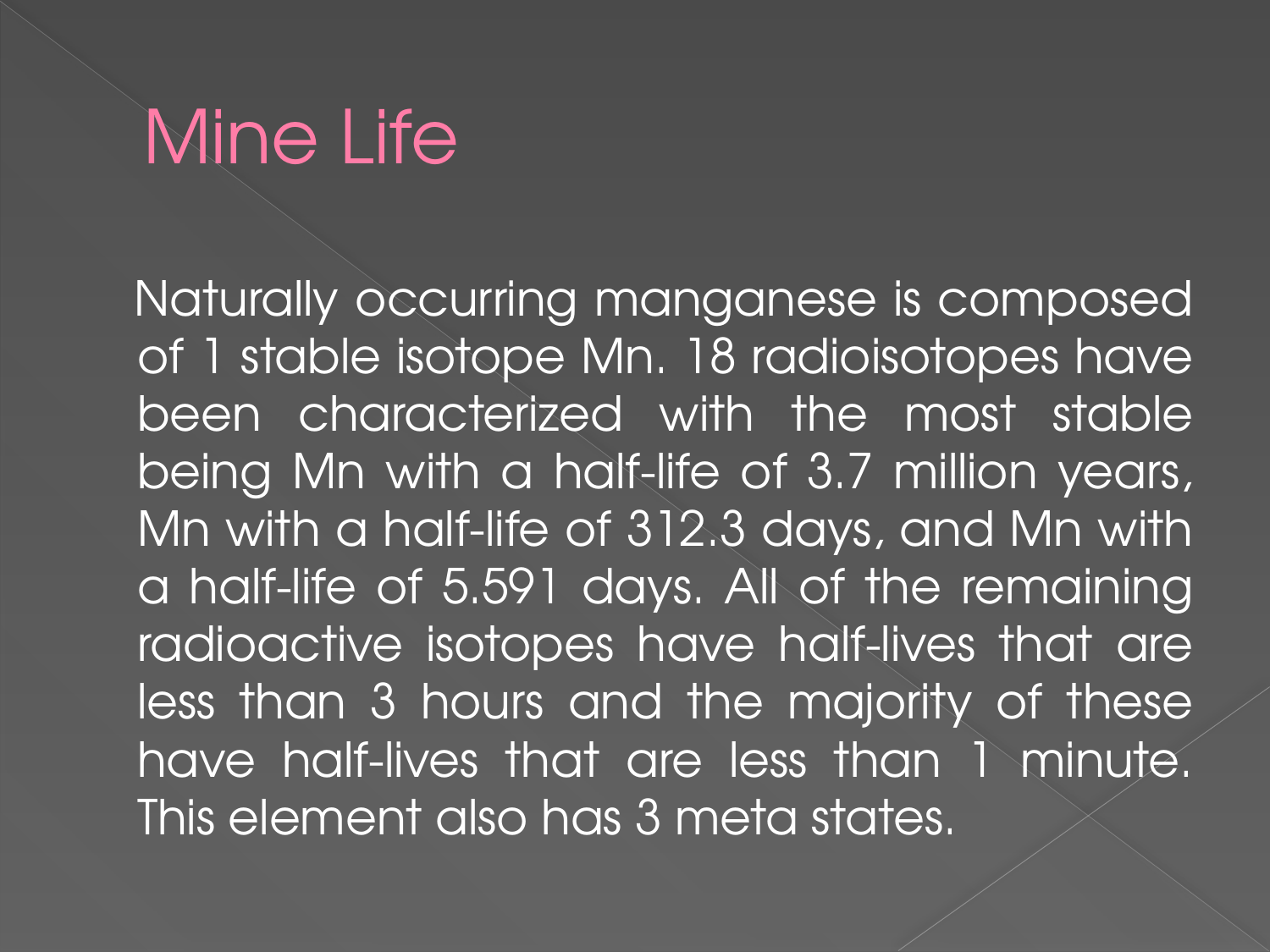

# Mine Life
   Naturally occurring manganese is composed of 1 stable isotope Mn. 18 radioisotopes have been characterized with the most stable being Mn with a half-life of 3.7 million years, Mn with a half-life of 312.3 days, and Mn with a half-life of 5.591 days. All of the remaining radioactive isotopes have half-lives that are less than 3 hours and the majority of these have half-lives that are less than 1 minute. This element also has 3 meta states.